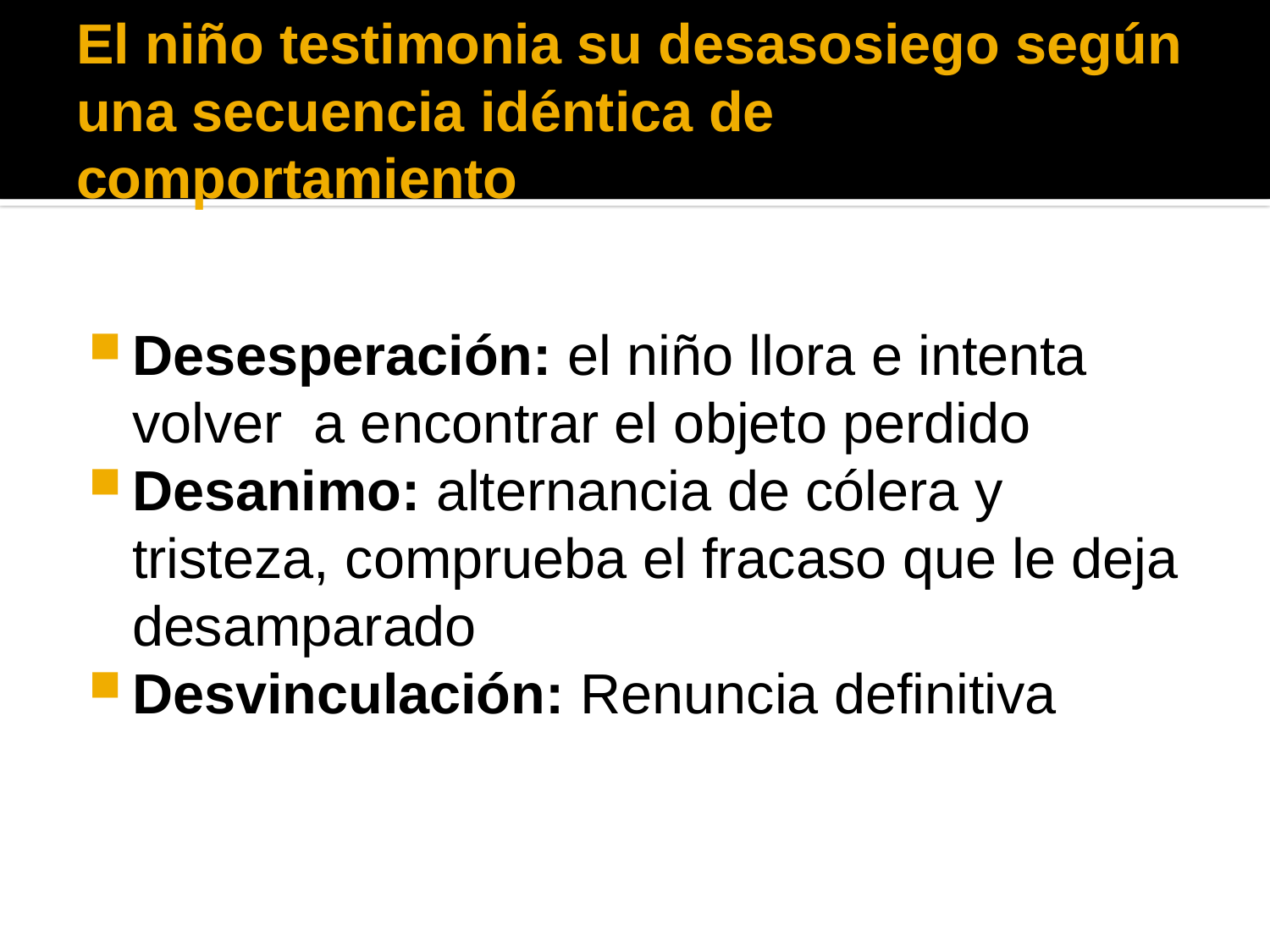

# El niño testimonia su desasosiego según una secuencia idéntica de comportamiento
Desesperación: el niño llora e intenta volver  a encontrar el objeto perdido
Desanimo: alternancia de cólera y tristeza, comprueba el fracaso que le deja desamparado
Desvinculación: Renuncia definitiva